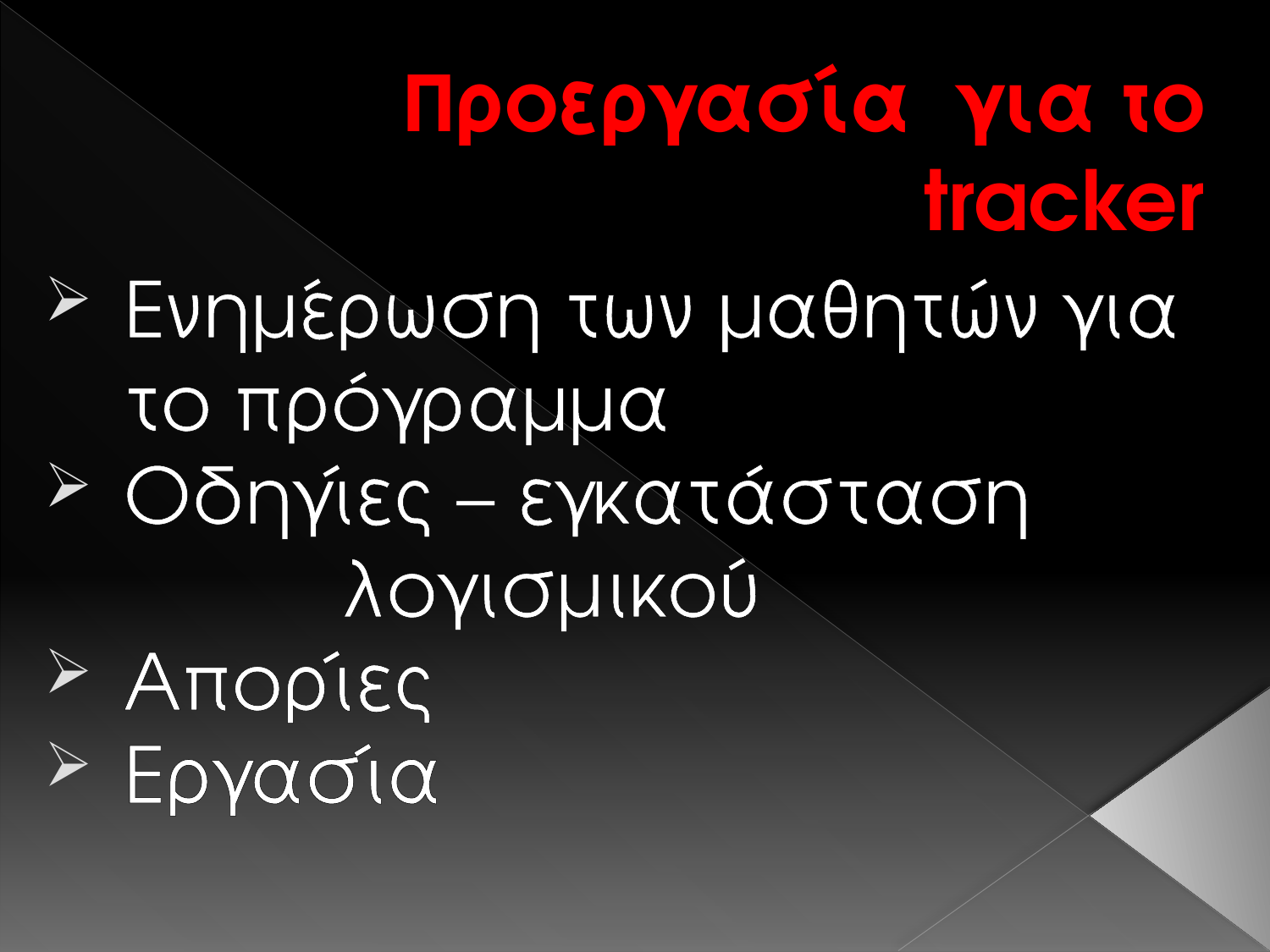

# Προεργασία  για το tracker
Ενημέρωση των μαθητών για το πρόγραμμα
Οδηγίες – εγκατάσταση                   λογισμικού
Απορίες
Εργασία